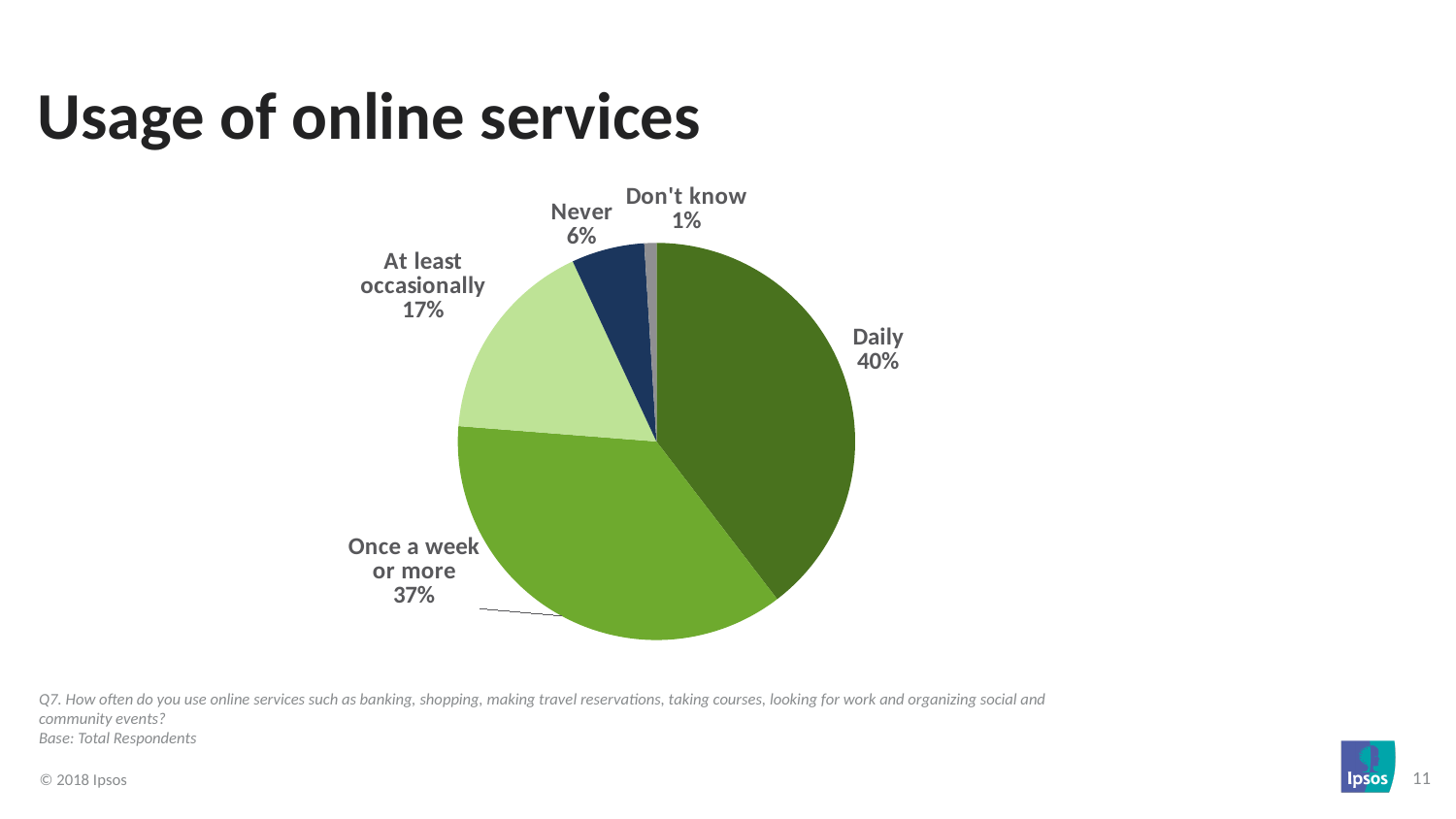

# Usage of online services

[unsupported chart]

Q7. How often do you use online services such as banking, shopping, making travel reservations, taking courses, looking for work and organizing social and community events?
Base: Total Respondents